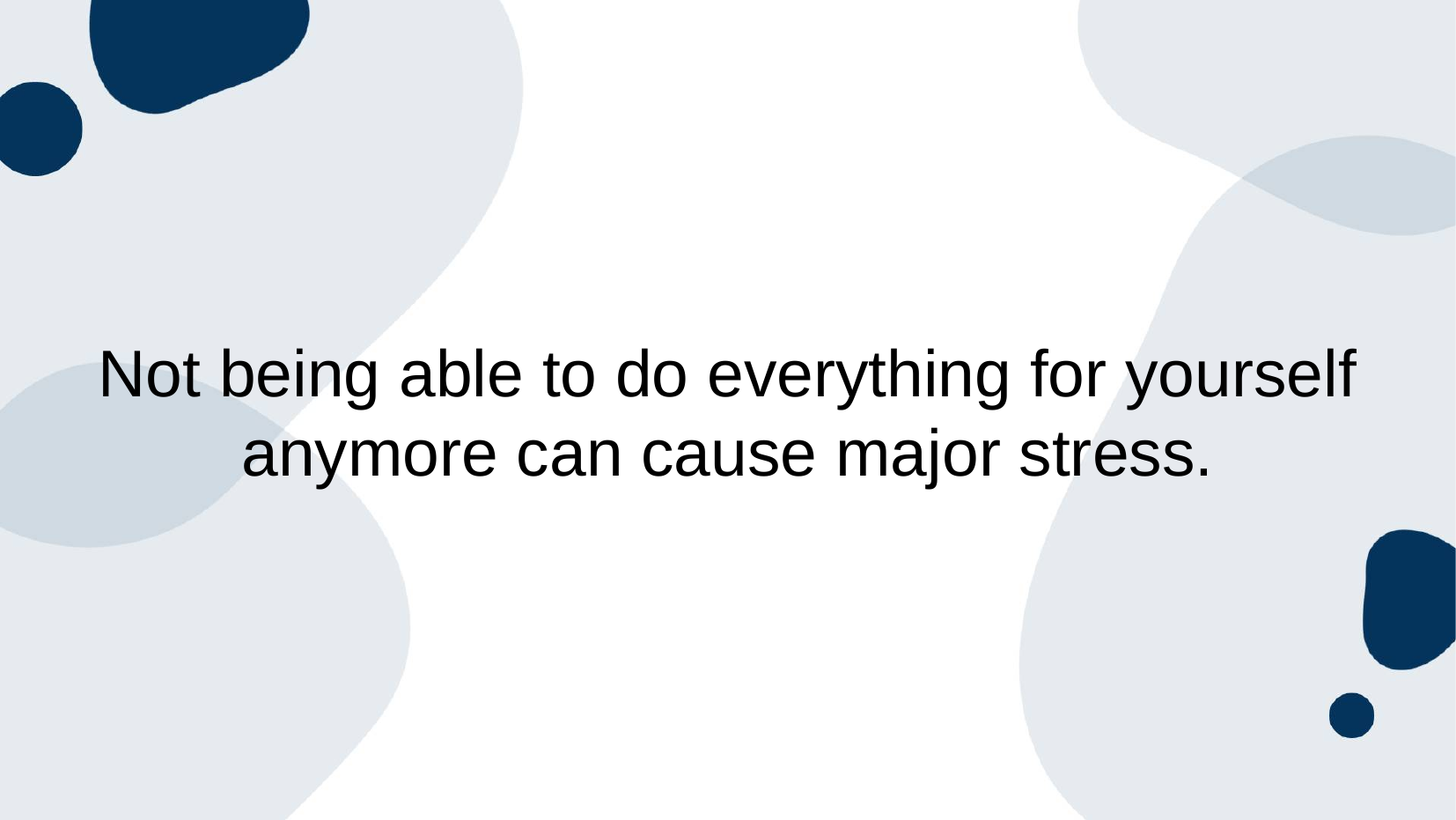

Not being able to do everything for yourself anymore can cause major stress.